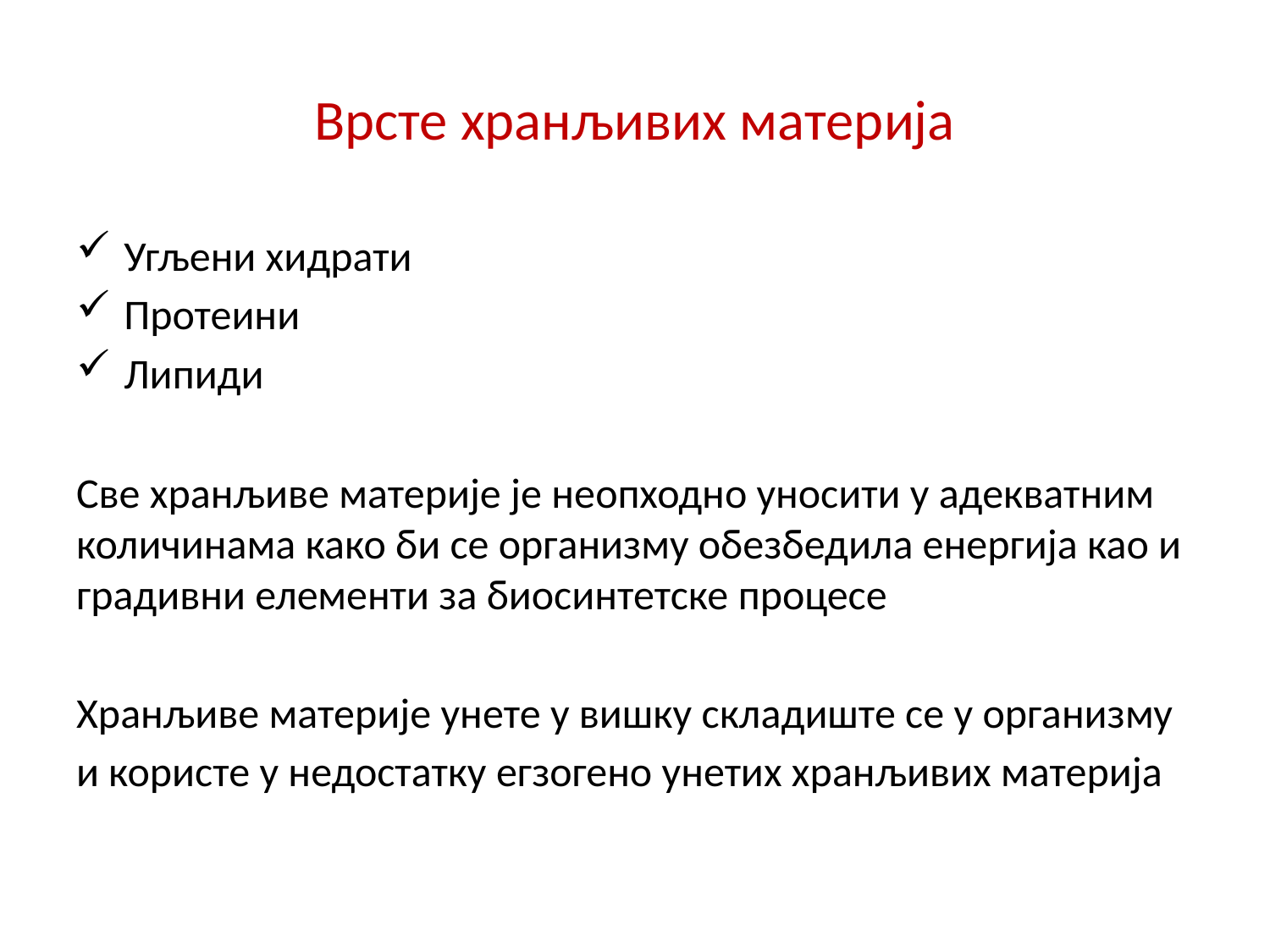

# Врсте хранљивих материја
Угљени хидрати
Протеини
Липиди

Све хранљиве материје је неопходно уносити у адекватним количинама како би се организму обезбедила енергија као и градивни елементи за биосинтетске процесе

Хранљиве материје унете у вишку складиште се у организму
и користе у недостатку егзогено унетих хранљивих материја